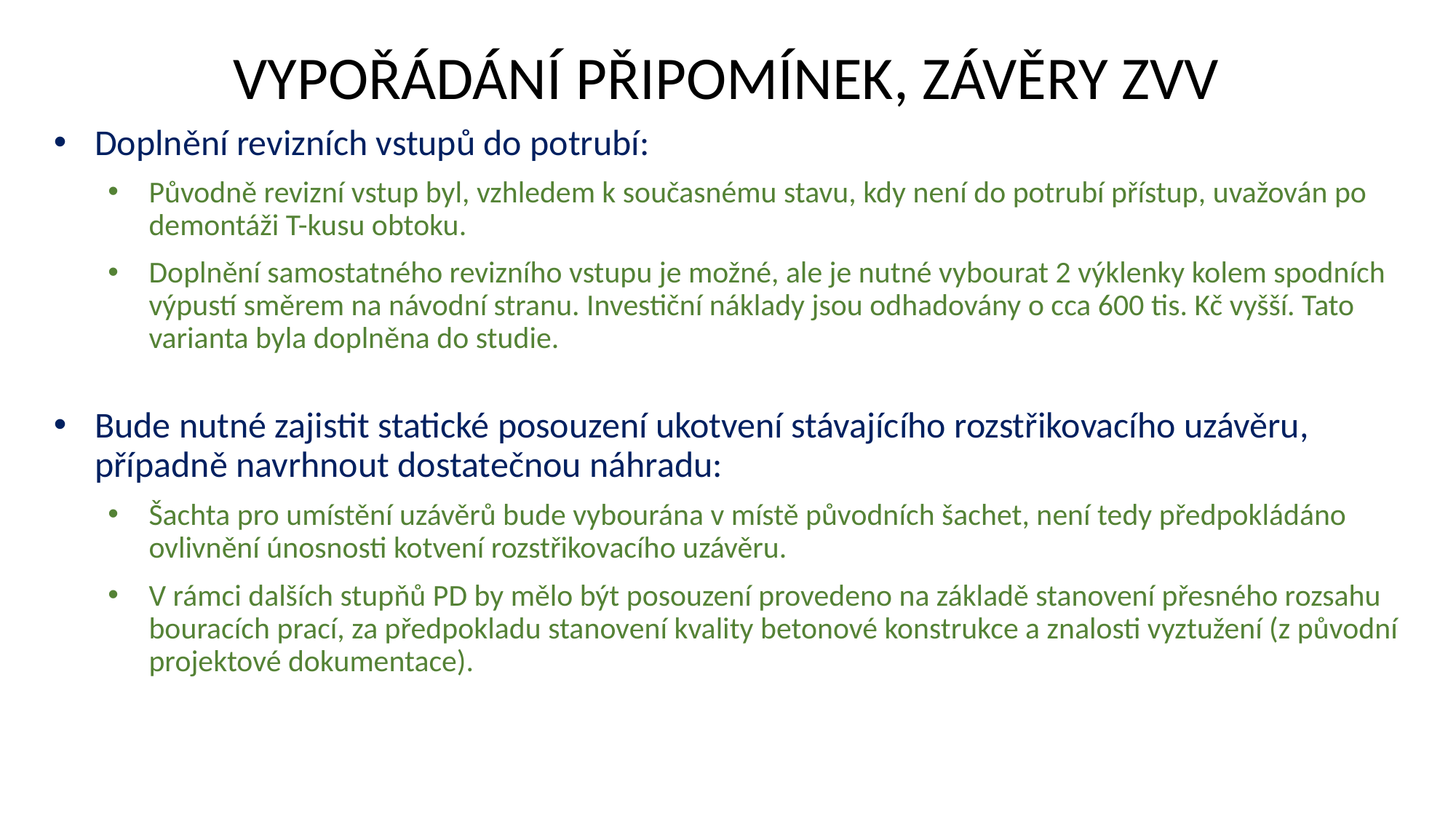

# VYPOŘÁDÁNÍ PŘIPOMÍNEK, ZÁVĚRY ZVV
Doplnění revizních vstupů do potrubí:

Původně revizní vstup byl, vzhledem k současnému stavu, kdy není do potrubí přístup, uvažován po demontáži T-kusu obtoku.
Doplnění samostatného revizního vstupu je možné, ale je nutné vybourat 2 výklenky kolem spodních výpustí směrem na návodní stranu. Investiční náklady jsou odhadovány o cca 600 tis. Kč vyšší. Tato varianta byla doplněna do studie.
Bude nutné zajistit statické posouzení ukotvení stávajícího rozstřikovacího uzávěru, případně navrhnout dostatečnou náhradu:

Šachta pro umístění uzávěrů bude vybourána v místě původních šachet, není tedy předpokládáno ovlivnění únosnosti kotvení rozstřikovacího uzávěru.
V rámci dalších stupňů PD by mělo být posouzení provedeno na základě stanovení přesného rozsahu bouracích prací, za předpokladu stanovení kvality betonové konstrukce a znalosti vyztužení (z původní projektové dokumentace).